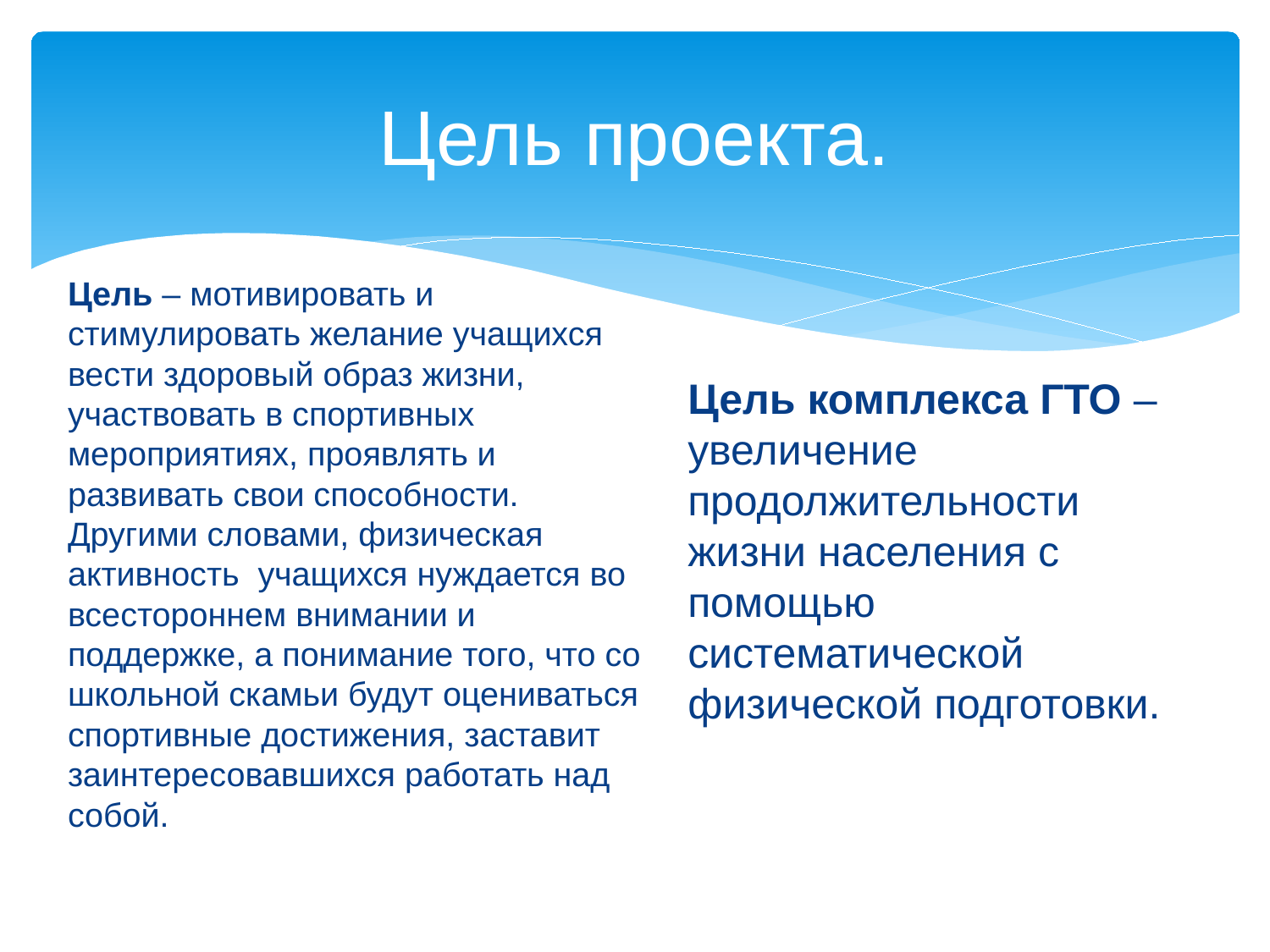

# Цель проекта.
Цель – мотивировать и стимулировать желание учащихся вести здоровый образ жизни, участвовать в спортивных мероприятиях, проявлять и развивать свои способности. Другими словами, физическая активность  учащихся нуждается во всестороннем внимании и поддержке, а понимание того, что со школьной скамьи будут оцениваться спортивные достижения, заставит заинтересовавшихся работать над собой.
Цель комплекса ГТО – увеличение продолжительности жизни населения с помощью систематической физической подготовки.